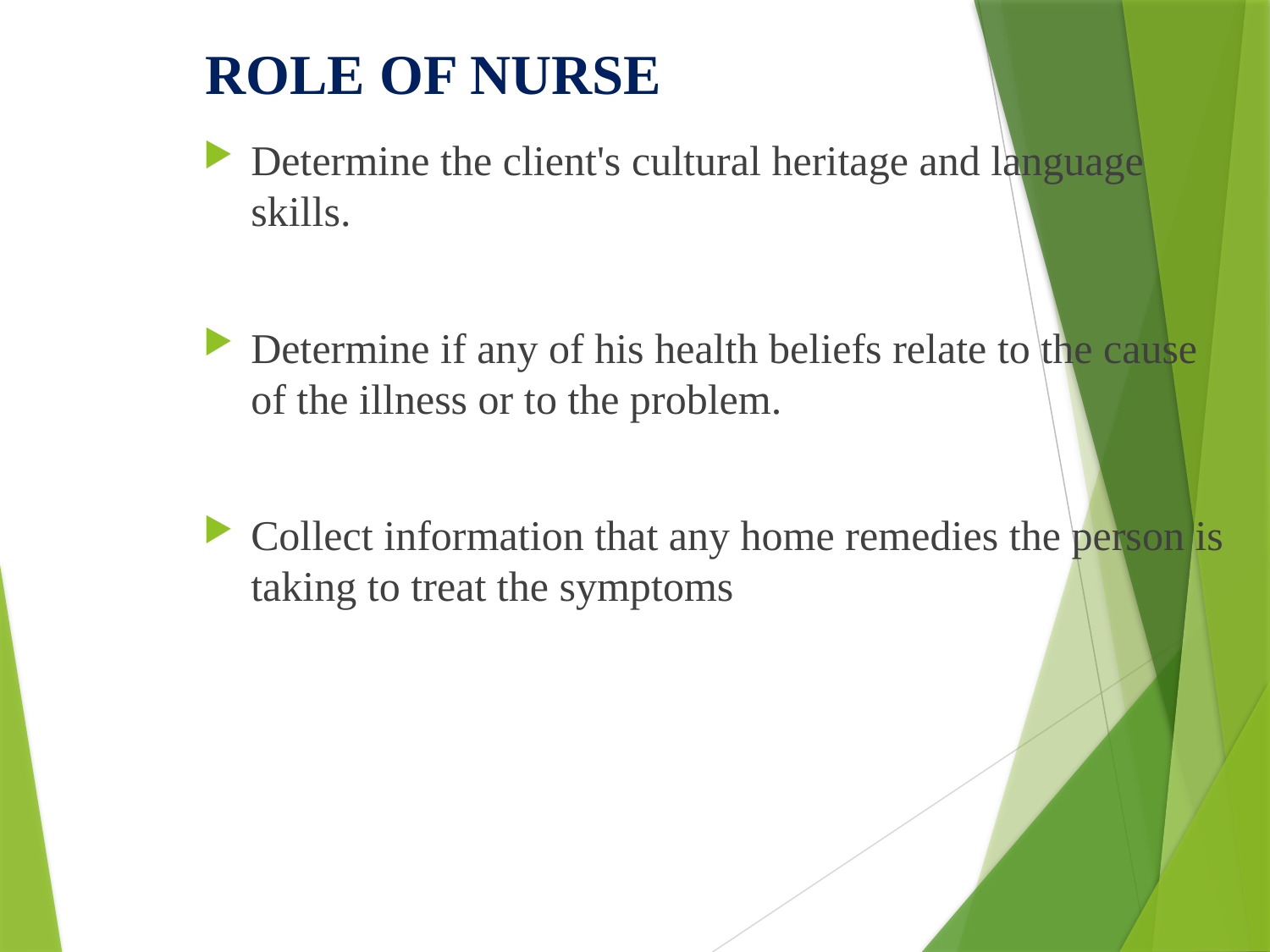

ROLE OF NURSE
Determine the client's cultural heritage and language skills.

Determine if any of his health beliefs relate to the cause of the illness or to the problem.

Collect information that any home remedies the person is taking to treat the symptoms